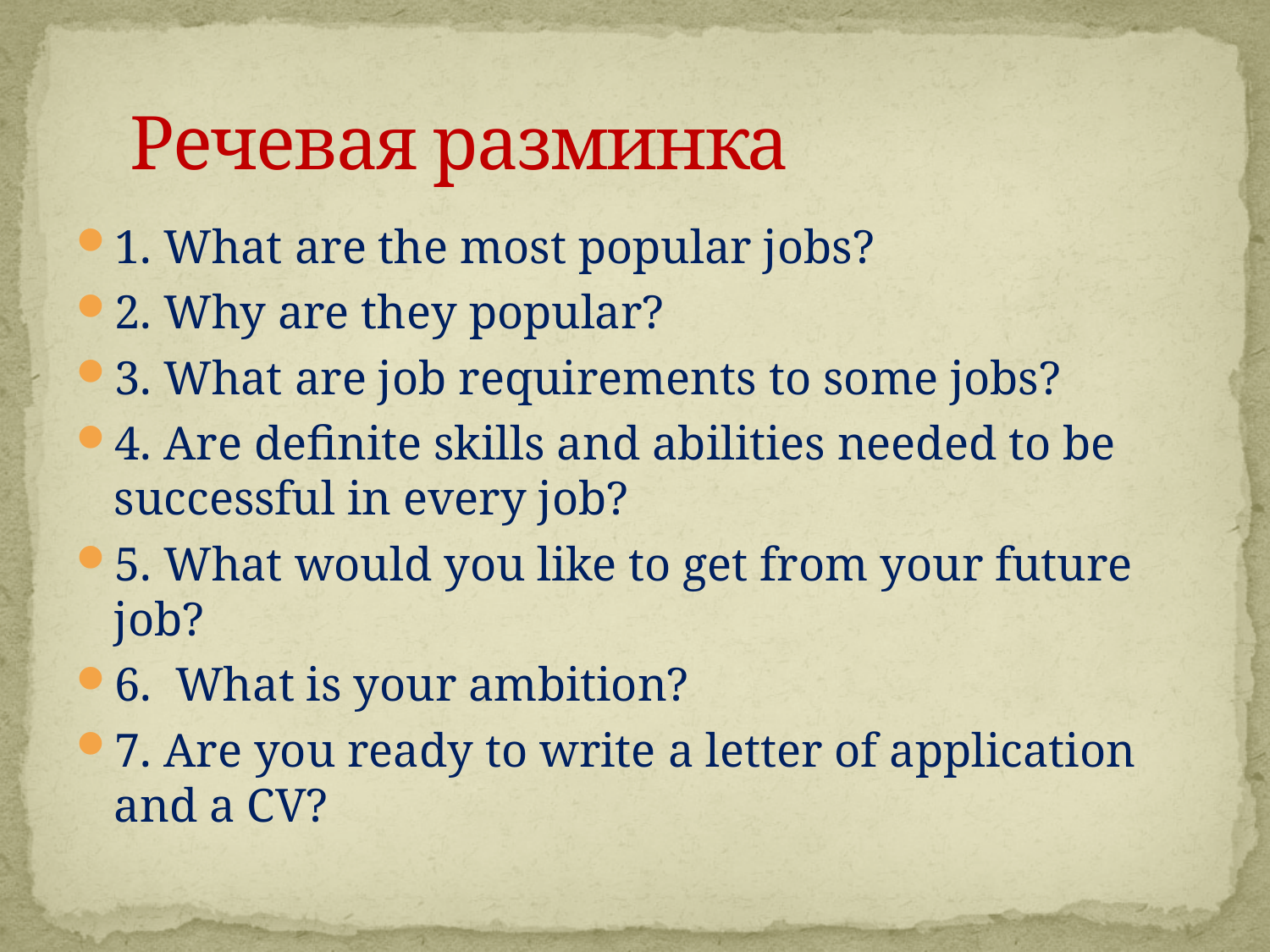

# Речевая разминка
1. What are the most popular jobs?
2. Why are they popular?
3. What are job requirements to some jobs?
4. Are definite skills and abilities needed to be successful in every job?
5. What would you like to get from your future job?
6.  What is your ambition?
7. Are you ready to write a letter of application and a CV?